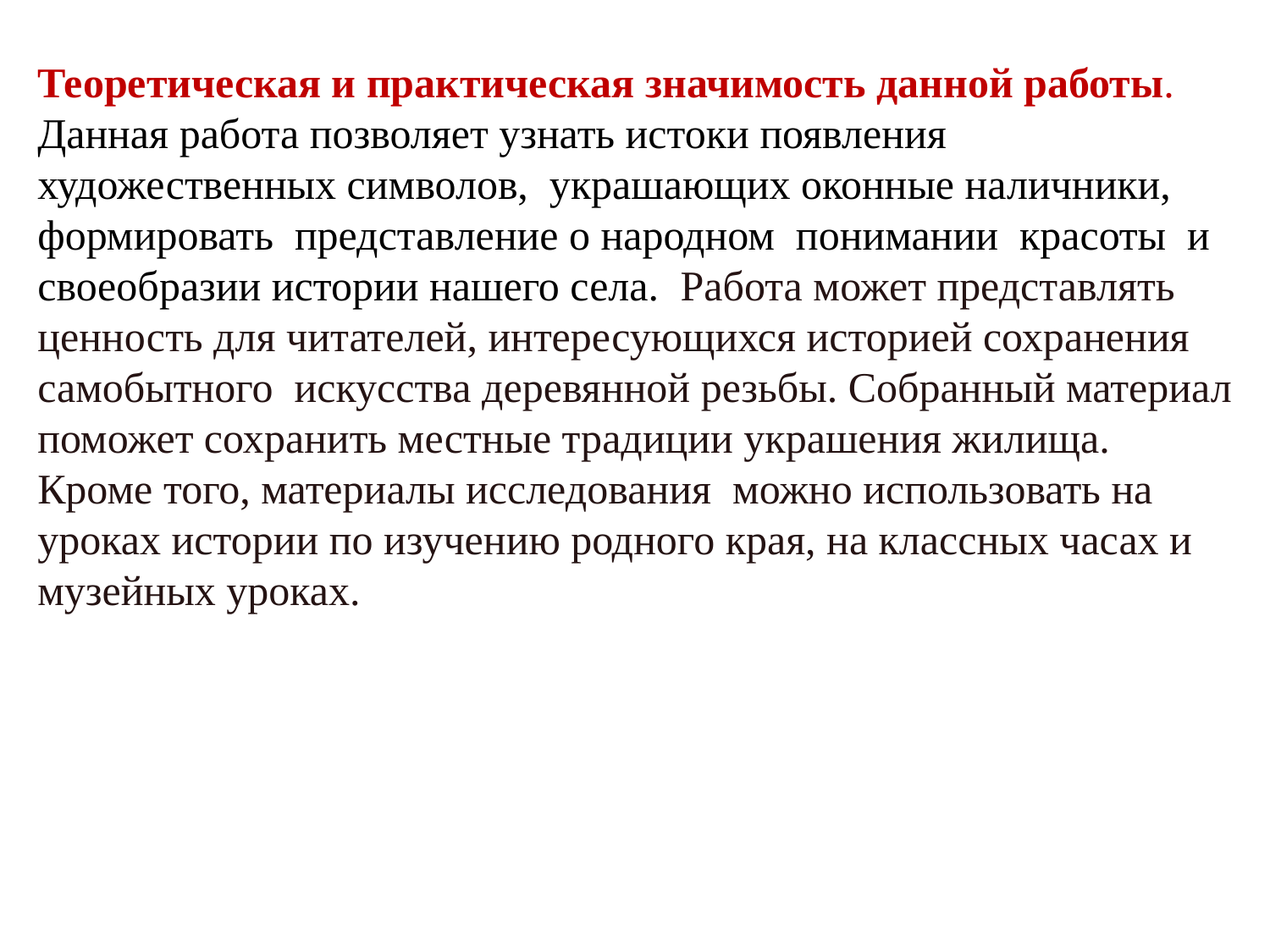

Теоретическая и практическая значимость данной работы. Данная работа позволяет узнать истоки появления художественных символов,  украшающих оконные наличники, формировать  представление о народном  понимании  красоты  и  своеобразии истории нашего села.  Работа может представлять ценность для читателей, интересующихся историей сохранения самобытного  искусства деревянной резьбы. Собранный материал поможет сохранить местные традиции украшения жилища. Кроме того, материалы исследования  можно использовать на уроках истории по изучению родного края, на классных часах и музейных уроках.